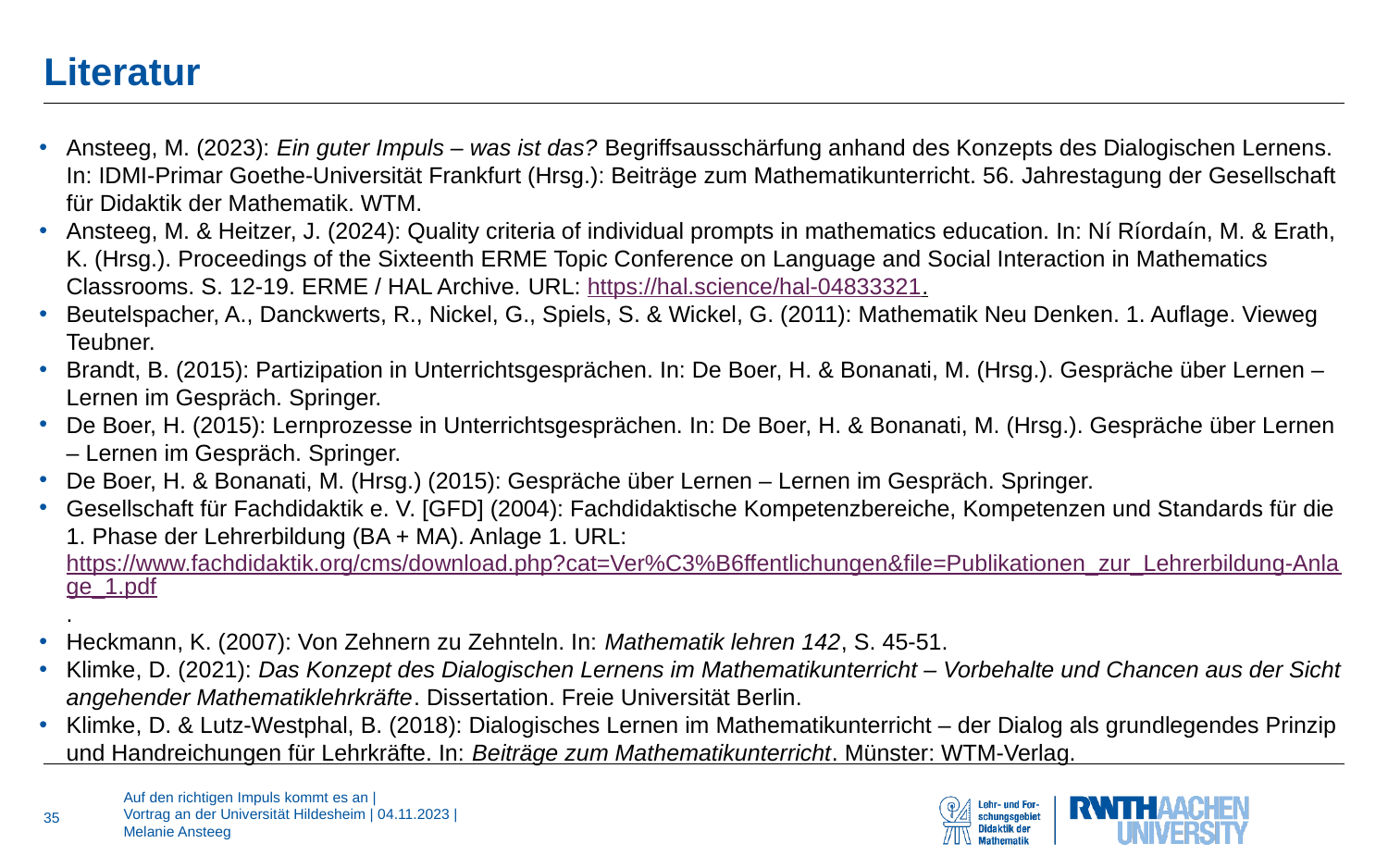

# Literatur
Ansteeg, M. (2023): Ein guter Impuls – was ist das? Begriffsausschärfung anhand des Konzepts des Dialogischen Lernens. In: IDMI-Primar Goethe-Universität Frankfurt (Hrsg.): Beiträge zum Mathematikunterricht. 56. Jahrestagung der Gesellschaft für Didaktik der Mathematik. WTM.
Ansteeg, M. & Heitzer, J. (2024): Quality criteria of individual prompts in mathematics education. In: Ní Ríordaín, M. & Erath, K. (Hrsg.). Proceedings of the Sixteenth ERME Topic Conference on Language and Social Interaction in Mathematics Classrooms. S. 12-19. ERME / HAL Archive. URL: https://hal.science/hal-04833321.
Beutelspacher, A., Danckwerts, R., Nickel, G., Spiels, S. & Wickel, G. (2011): Mathematik Neu Denken. 1. Auflage. Vieweg Teubner.
Brandt, B. (2015): Partizipation in Unterrichtsgesprächen. In: De Boer, H. & Bonanati, M. (Hrsg.). Gespräche über Lernen – Lernen im Gespräch. Springer.
De Boer, H. (2015): Lernprozesse in Unterrichtsgesprächen. In: De Boer, H. & Bonanati, M. (Hrsg.). Gespräche über Lernen – Lernen im Gespräch. Springer.
De Boer, H. & Bonanati, M. (Hrsg.) (2015): Gespräche über Lernen – Lernen im Gespräch. Springer.
Gesellschaft für Fachdidaktik e. V. [GFD] (2004): Fachdidaktische Kompetenzbereiche, Kompetenzen und Standards für die 1. Phase der Lehrerbildung (BA + MA). Anlage 1. URL: https://www.fachdidaktik.org/cms/download.php?cat=Ver%C3%B6ffentlichungen&file=Publikationen_zur_Lehrerbildung-Anlage_1.pdf.
Heckmann, K. (2007): Von Zehnern zu Zehnteln. In: Mathematik lehren 142, S. 45-51.
Klimke, D. (2021): Das Konzept des Dialogischen Lernens im Mathematikunterricht – Vorbehalte und Chancen aus der Sicht angehender Mathematiklehrkräfte. Dissertation. Freie Universität Berlin.
Klimke, D. & Lutz-Westphal, B. (2018): Dialogisches Lernen im Mathematikunterricht – der Dialog als grundlegendes Prinzip und Handreichungen für Lehrkräfte. In: Beiträge zum Mathematikunterricht. Münster: WTM-Verlag.